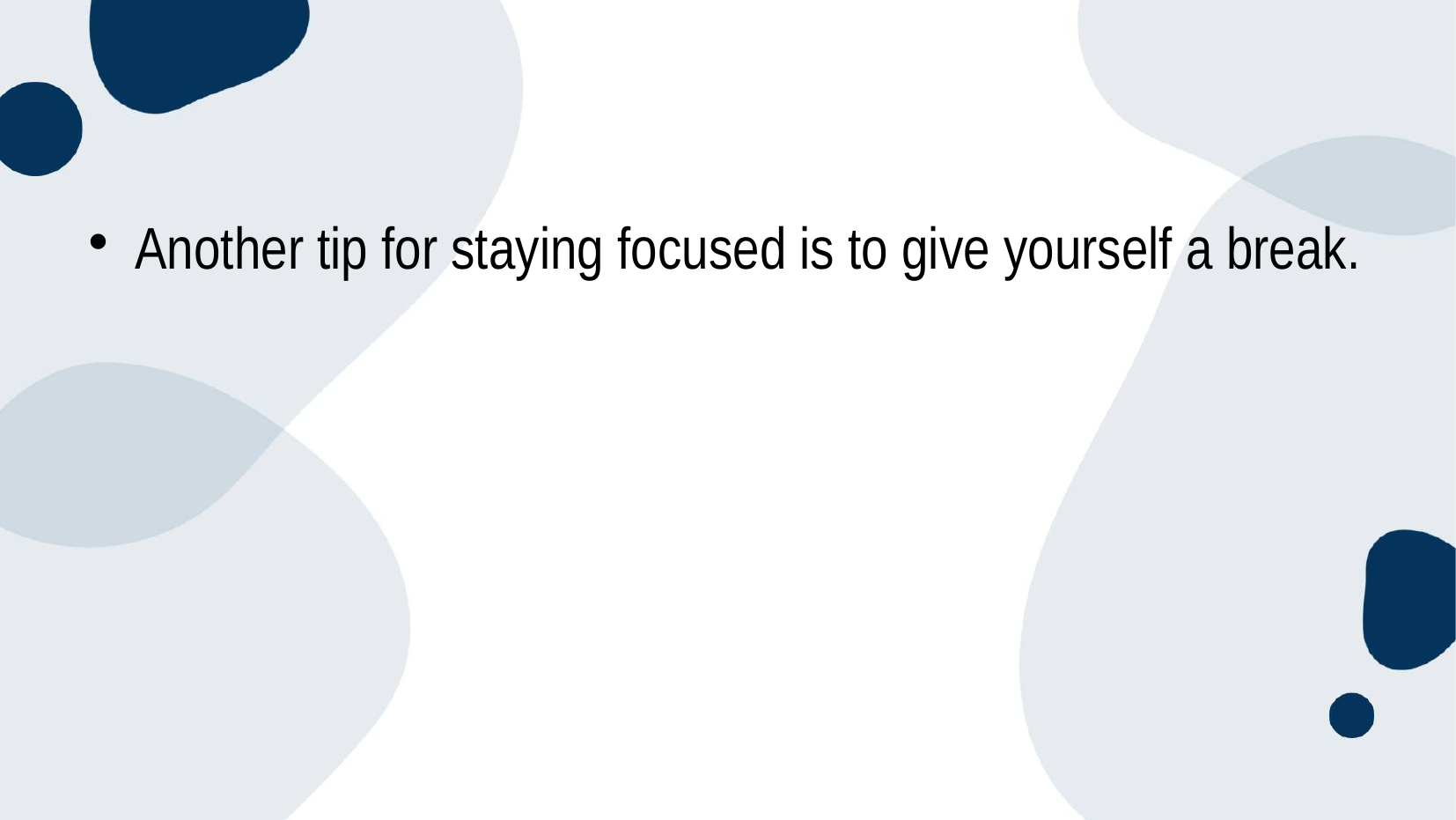

Another tip for staying focused is to give yourself a break.